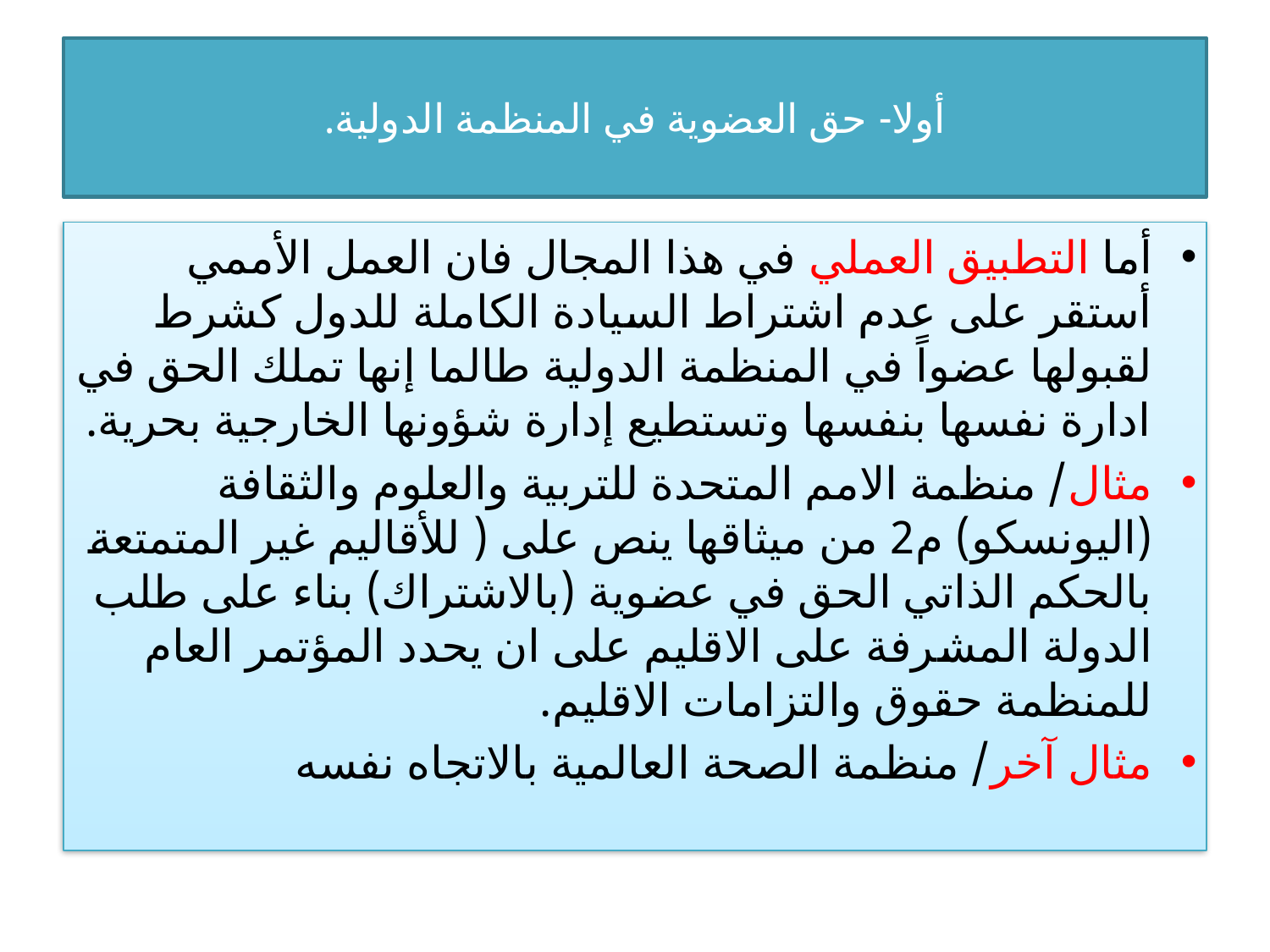

# أولا- حق العضوية في المنظمة الدولية.
أما التطبيق العملي في هذا المجال فان العمل الأممي أستقر على عدم اشتراط السيادة الكاملة للدول كشرط لقبولها عضواً في المنظمة الدولية طالما إنها تملك الحق في ادارة نفسها بنفسها وتستطيع إدارة شؤونها الخارجية بحرية.
مثال/ منظمة الامم المتحدة للتربية والعلوم والثقافة (اليونسكو) م2 من ميثاقها ينص على ( للأقاليم غير المتمتعة بالحكم الذاتي الحق في عضوية (بالاشتراك) بناء على طلب الدولة المشرفة على الاقليم على ان يحدد المؤتمر العام للمنظمة حقوق والتزامات الاقليم.
مثال آخر/ منظمة الصحة العالمية بالاتجاه نفسه